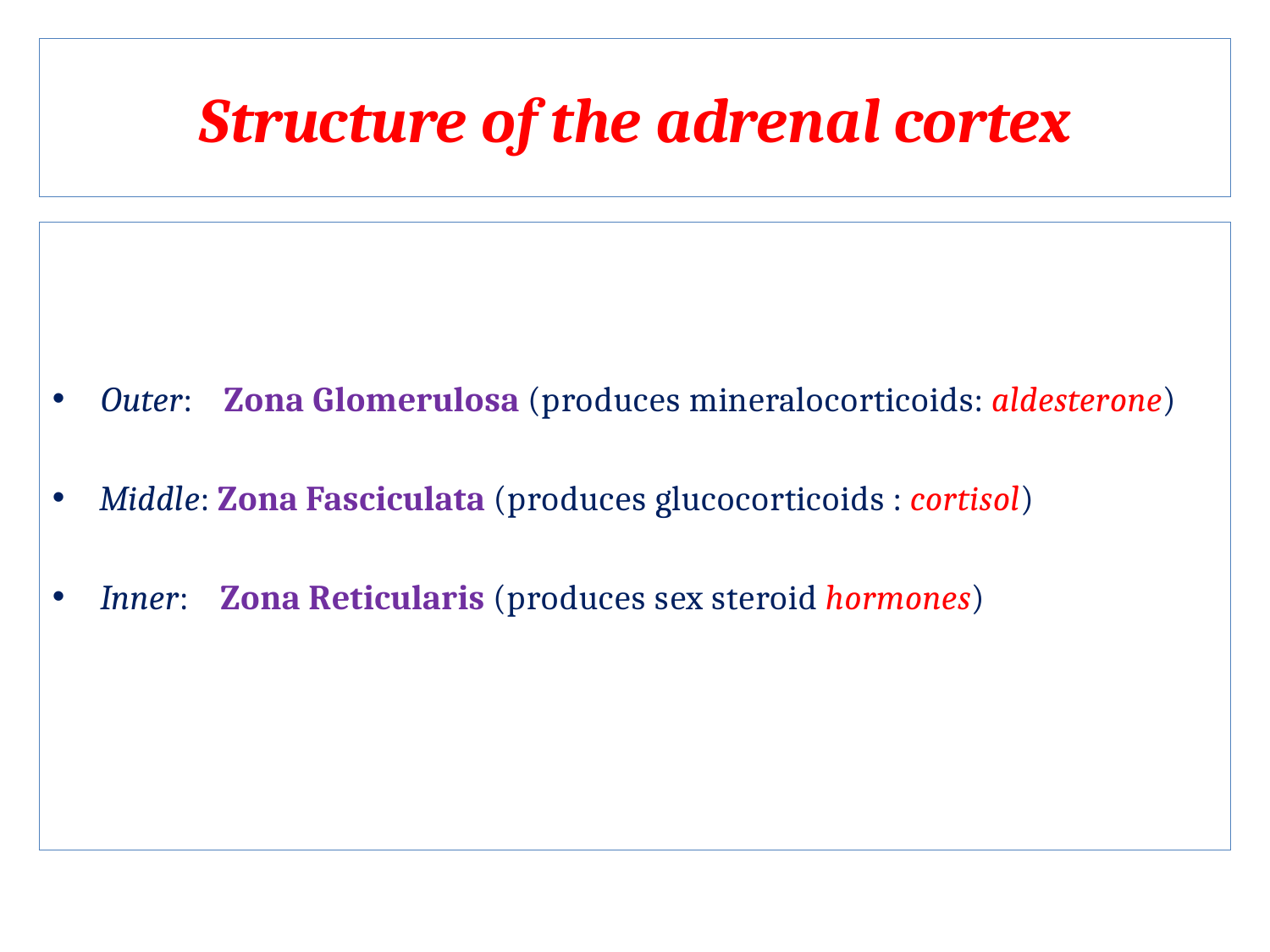

# Structure of the adrenal cortex

Outer:    Zona Glomerulosa (produces mineralocorticoids: aldesterone)

Middle: Zona Fasciculata (produces glucocorticoids : cortisol)

Inner:    Zona Reticularis (produces sex steroid hormones)